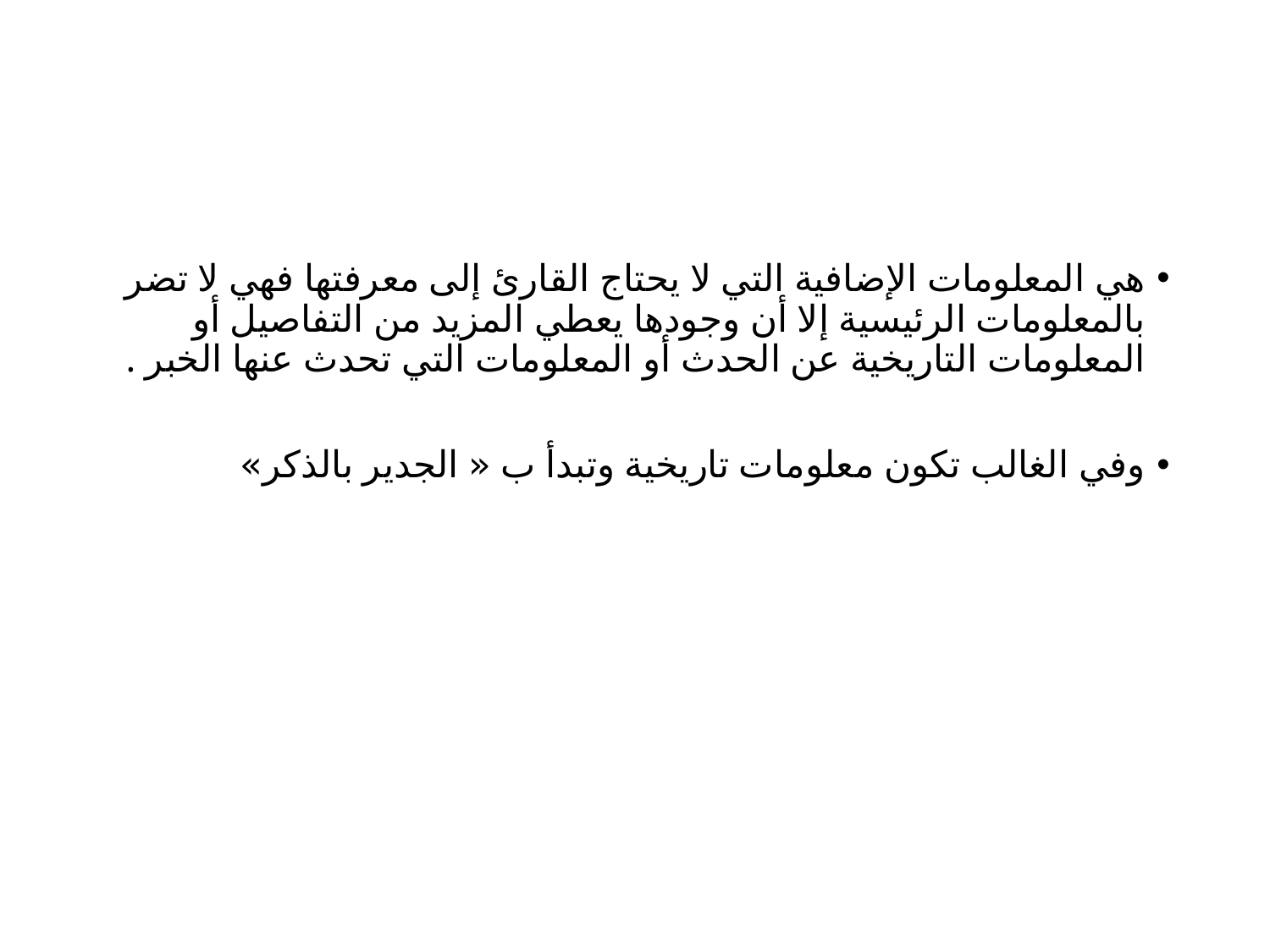

#
هي المعلومات الإضافية التي لا يحتاج القارئ إلى معرفتها فهي لا تضر بالمعلومات الرئيسية إلا أن وجودها يعطي المزيد من التفاصيل أو المعلومات التاريخية عن الحدث أو المعلومات التي تحدث عنها الخبر .

وفي الغالب تكون معلومات تاريخية وتبدأ ب « الجدير بالذكر»